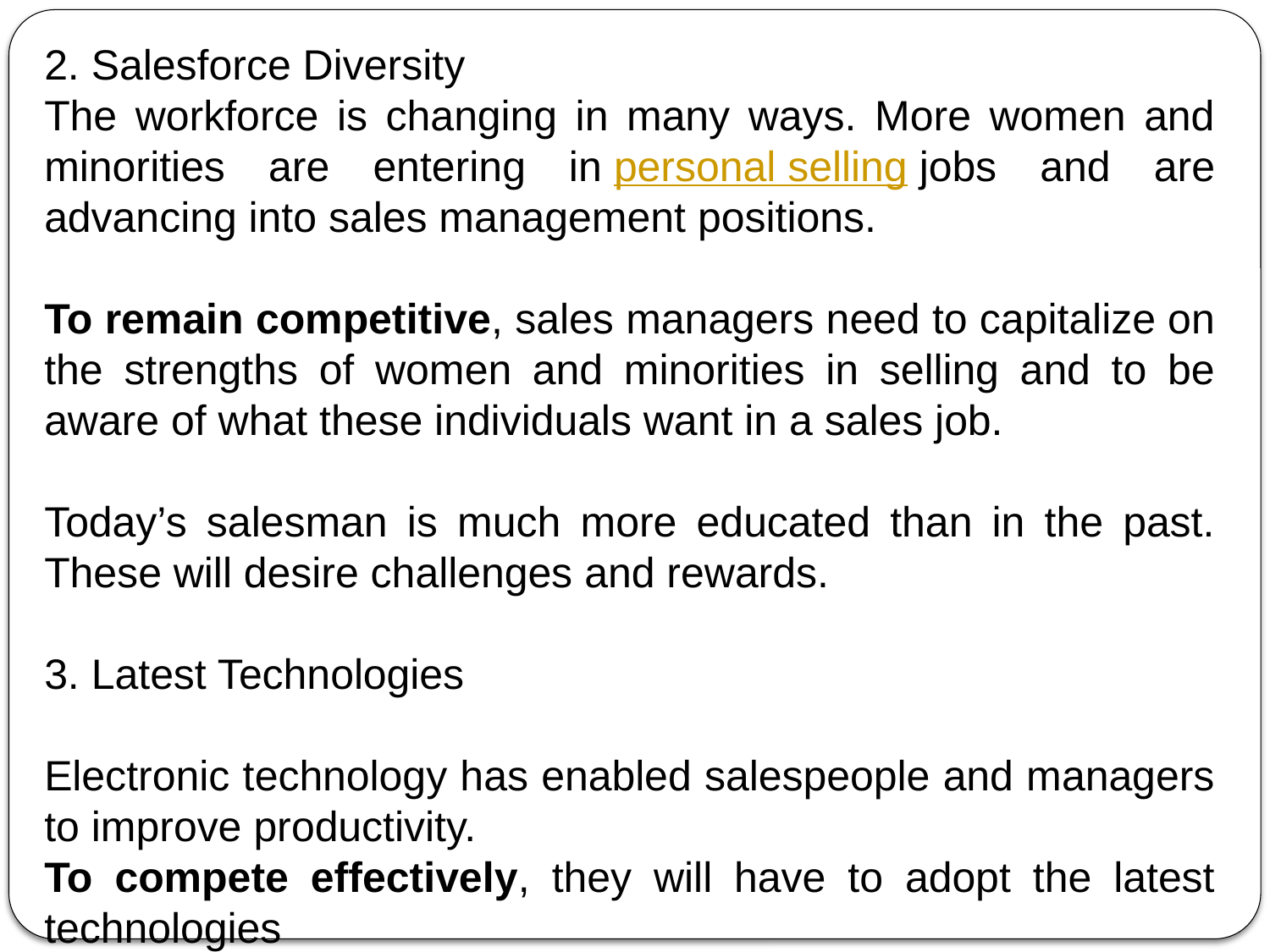

2. Salesforce Diversity
The workforce is changing in many ways. More women and minorities are entering in personal selling jobs and are advancing into sales management positions.

To remain competitive, sales managers need to capitalize on the strengths of women and minorities in selling and to be aware of what these individuals want in a sales job.

Today’s salesman is much more educated than in the past. These will desire challenges and rewards.

3. Latest Technologies

Electronic technology has enabled salespeople and managers to improve productivity.
To compete effectively, they will have to adopt the latest technologies